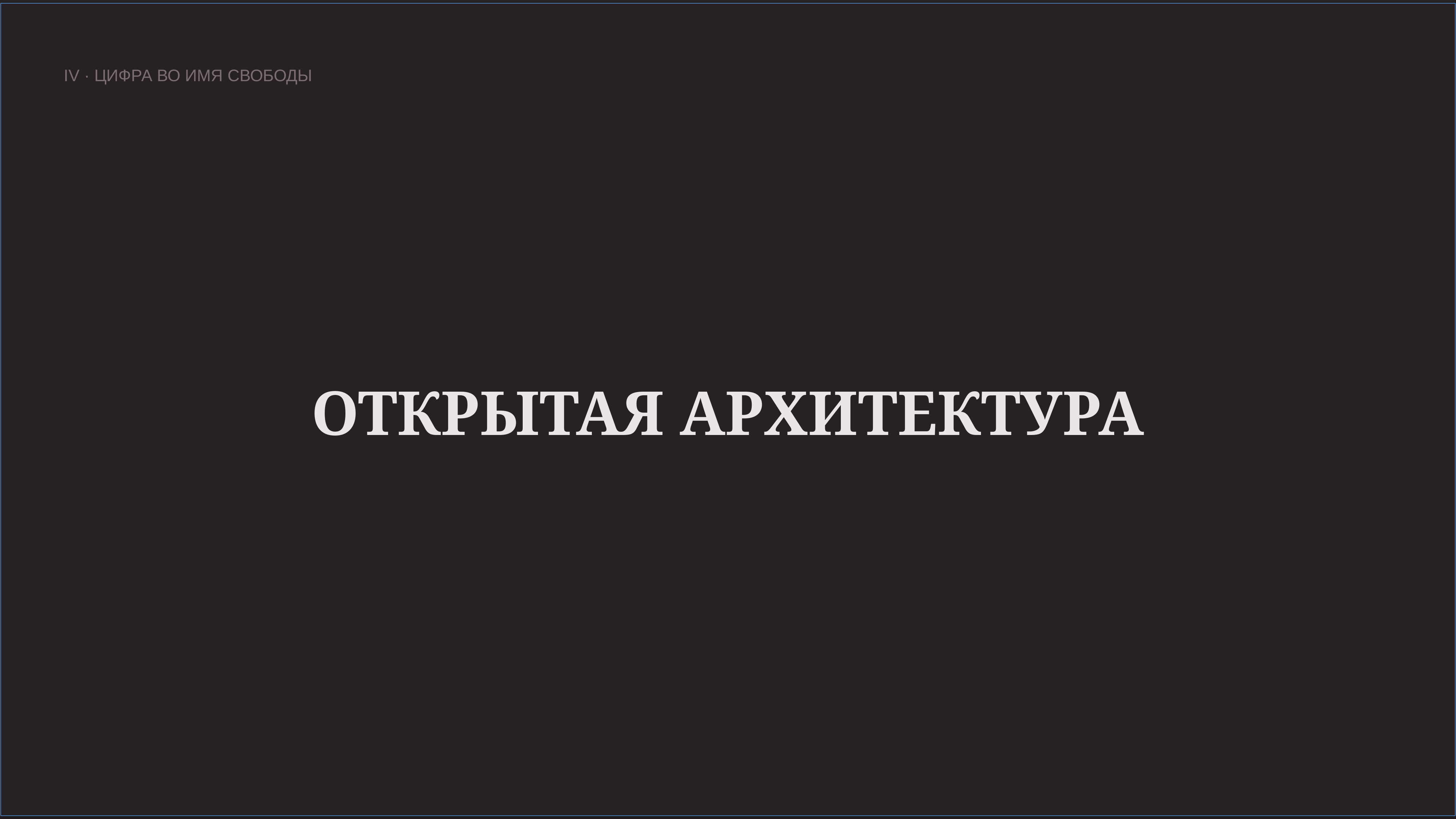

IV · ЦИФРА ВО ИМЯ СВОБОДЫ
ОТКРЫТАЯ АРХИТЕКТУРА